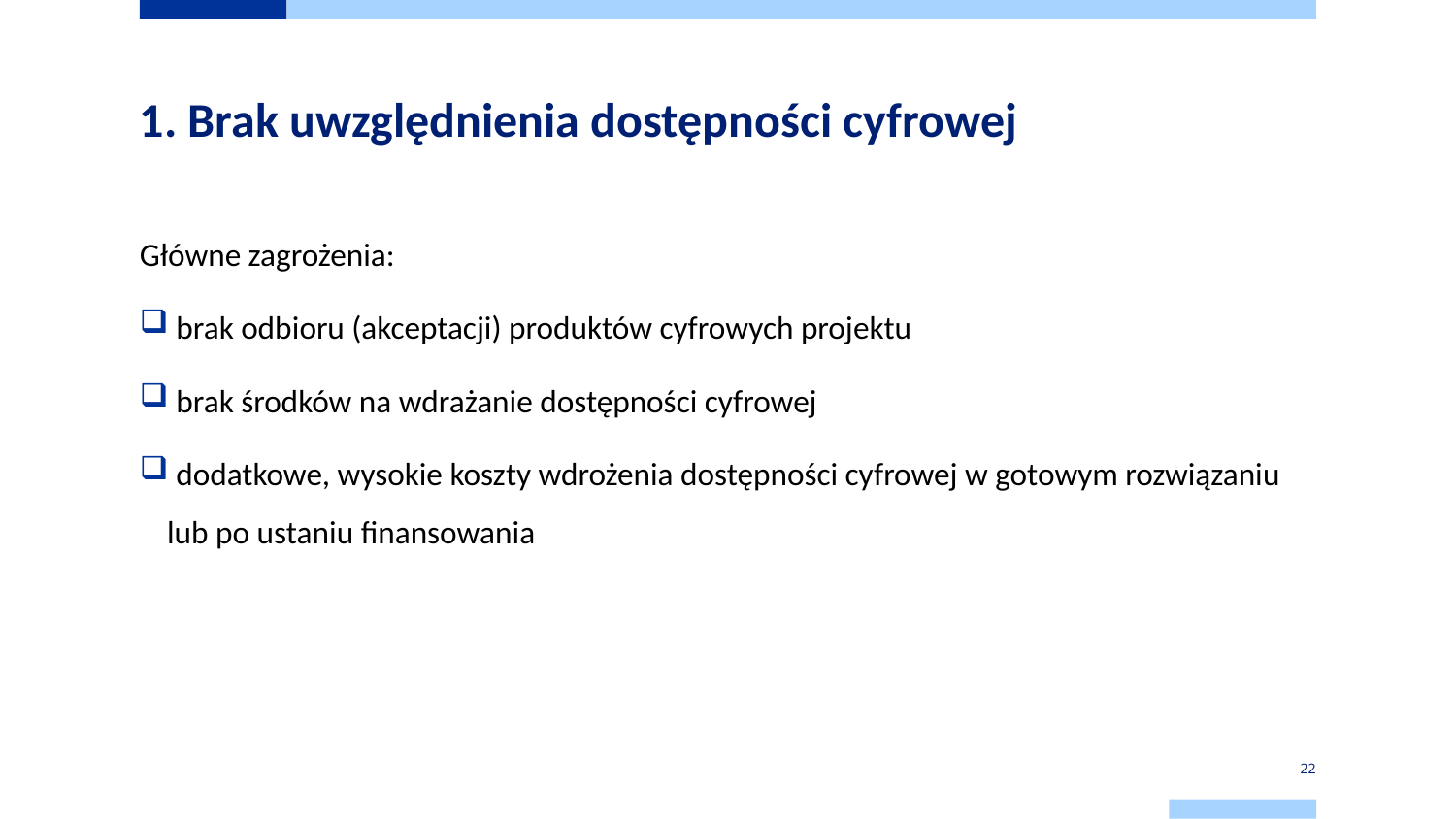

# 1. Brak uwzględnienia dostępności cyfrowej
Główne zagrożenia:
 brak odbioru (akceptacji) produktów cyfrowych projektu
 brak środków na wdrażanie dostępności cyfrowej
 dodatkowe, wysokie koszty wdrożenia dostępności cyfrowej w gotowym rozwiązaniu lub po ustaniu finansowania
22